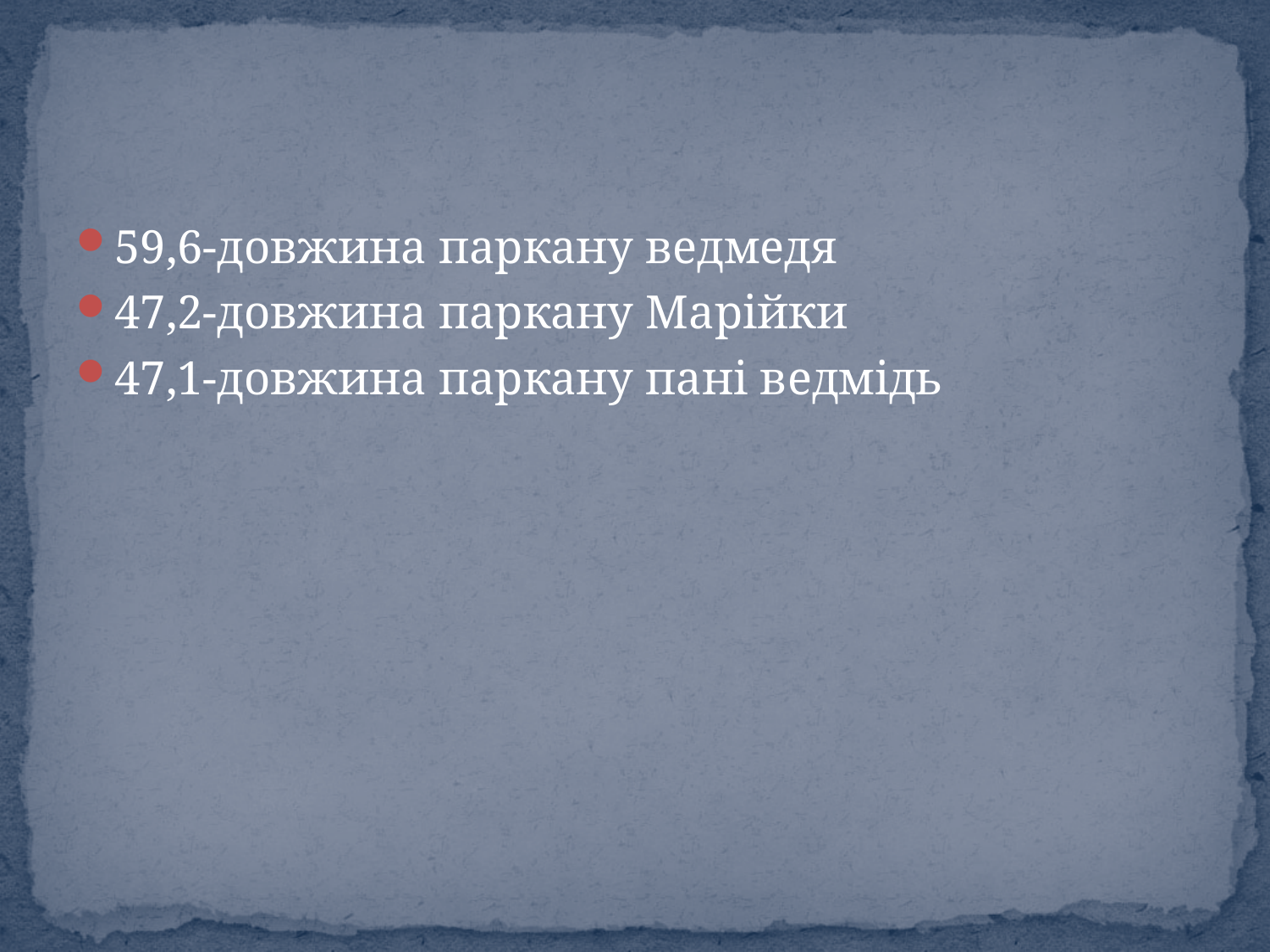

#
59,6-довжина паркану ведмедя
47,2-довжина паркану Марійки
47,1-довжина паркану пані ведмідь